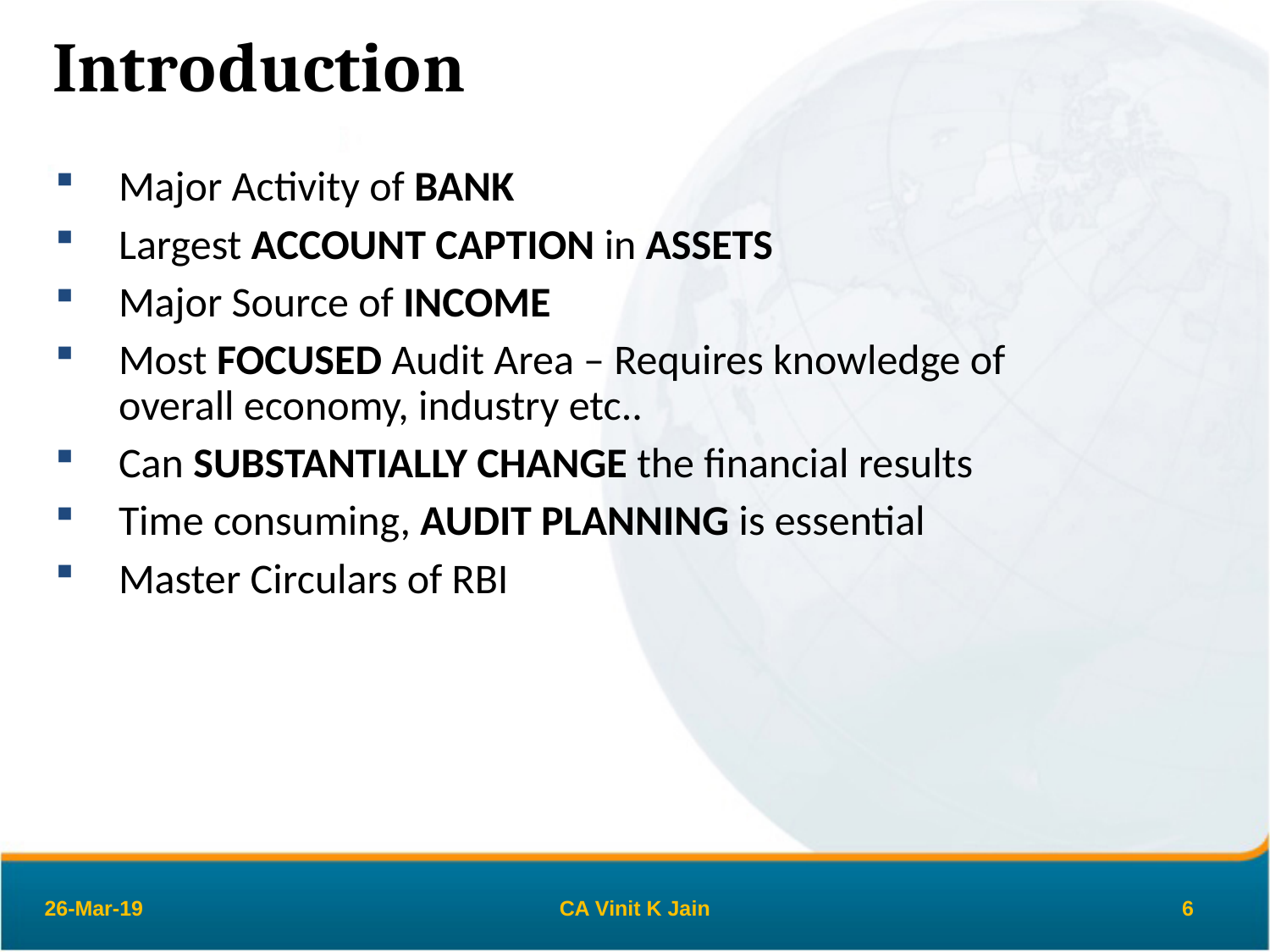

# Introduction
Major Activity of BANK
Largest ACCOUNT CAPTION in ASSETS
Major Source of INCOME
Most FOCUSED Audit Area – Requires knowledge of overall economy, industry etc..
Can SUBSTANTIALLY CHANGE the financial results
Time consuming, AUDIT PLANNING is essential
Master Circulars of RBI

26-Mar-19
CA Vinit K Jain
6